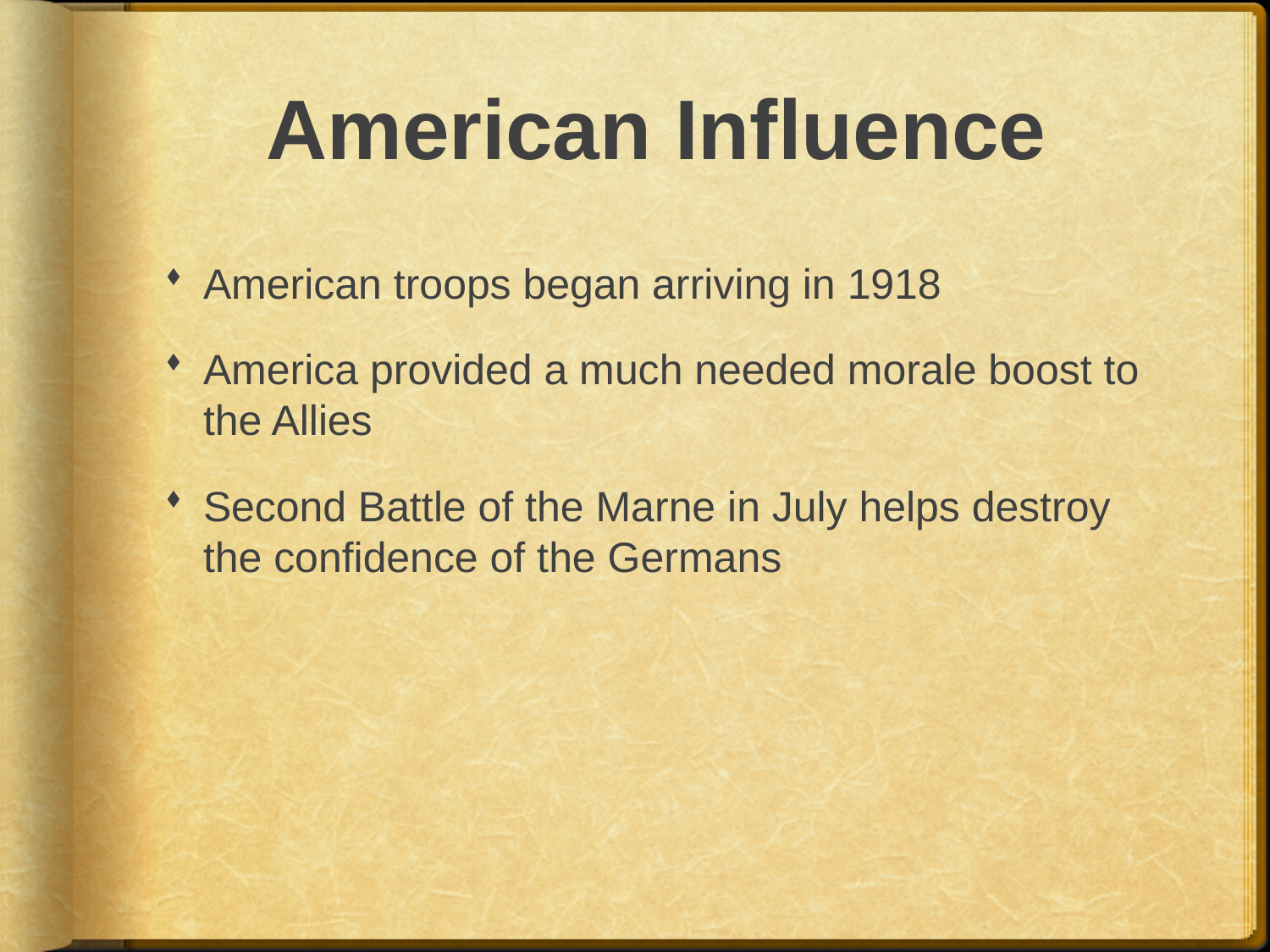

# American Influence
American troops began arriving in 1918
America provided a much needed morale boost to the Allies
Second Battle of the Marne in July helps destroy the confidence of the Germans